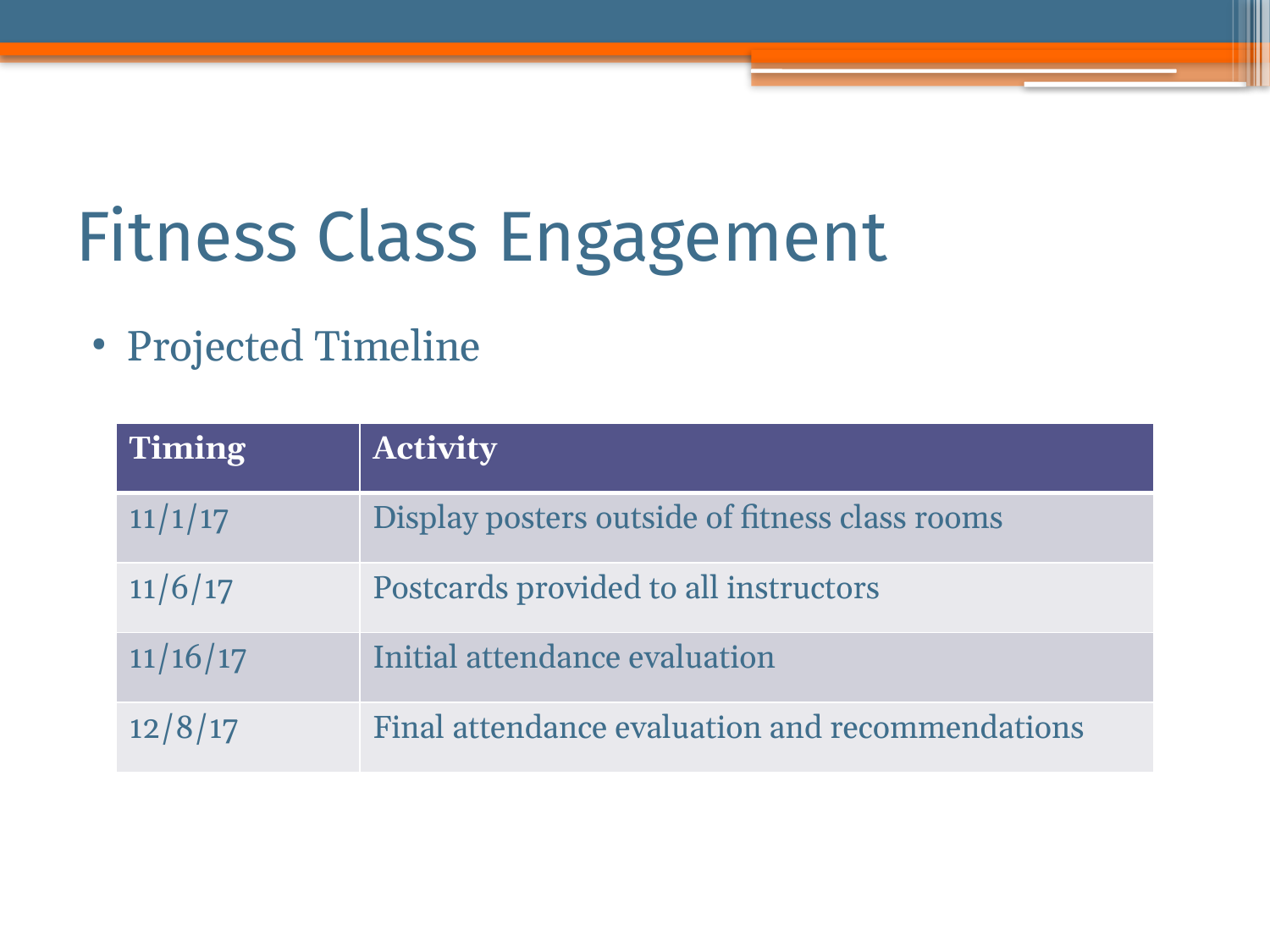

# Fitness Class Engagement
Projected Timeline

| Timing | Activity |
| --- | --- |
| 11/1/17 | Display posters outside of fitness class rooms |
| 11/6/17 | Postcards provided to all instructors |
| 11/16/17 | Initial attendance evaluation |
| 12/8/17 | Final attendance evaluation and recommendations |